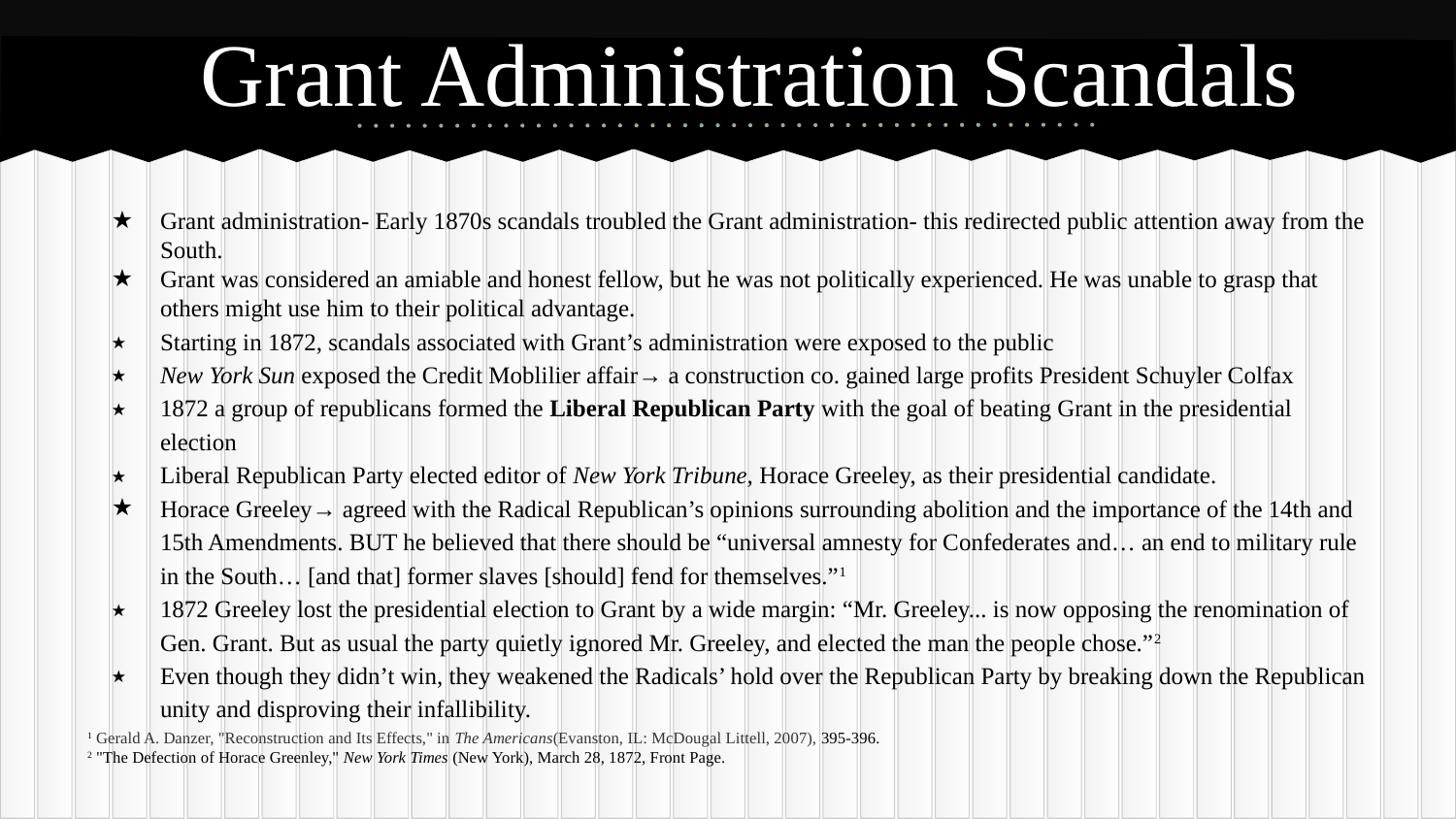

# Grant Administration Scandals
Grant administration- Early 1870s scandals troubled the Grant administration- this redirected public attention away from the South.
Grant was considered an amiable and honest fellow, but he was not politically experienced. He was unable to grasp that others might use him to their political advantage.
Starting in 1872, scandals associated with Grant’s administration were exposed to the public
New York Sun exposed the Credit Moblilier affair→ a construction co. gained large profits President Schuyler Colfax
1872 a group of republicans formed the Liberal Republican Party with the goal of beating Grant in the presidential election
Liberal Republican Party elected editor of New York Tribune, Horace Greeley, as their presidential candidate.
Horace Greeley→ agreed with the Radical Republican’s opinions surrounding abolition and the importance of the 14th and 15th Amendments. BUT he believed that there should be “universal amnesty for Confederates and… an end to military rule in the South… [and that] former slaves [should] fend for themselves.”1
1872 Greeley lost the presidential election to Grant by a wide margin: “Mr. Greeley... is now opposing the renomination of Gen. Grant. But as usual the party quietly ignored Mr. Greeley, and elected the man the people chose.”2
Even though they didn’t win, they weakened the Radicals’ hold over the Republican Party by breaking down the Republican unity and disproving their infallibility.

1 Gerald A. Danzer, "Reconstruction and Its Effects," in The Americans(Evanston, IL: McDougal Littell, 2007), 395-396.
2 "The Defection of Horace Greenley," New York Times (New York), March 28, 1872, Front Page.